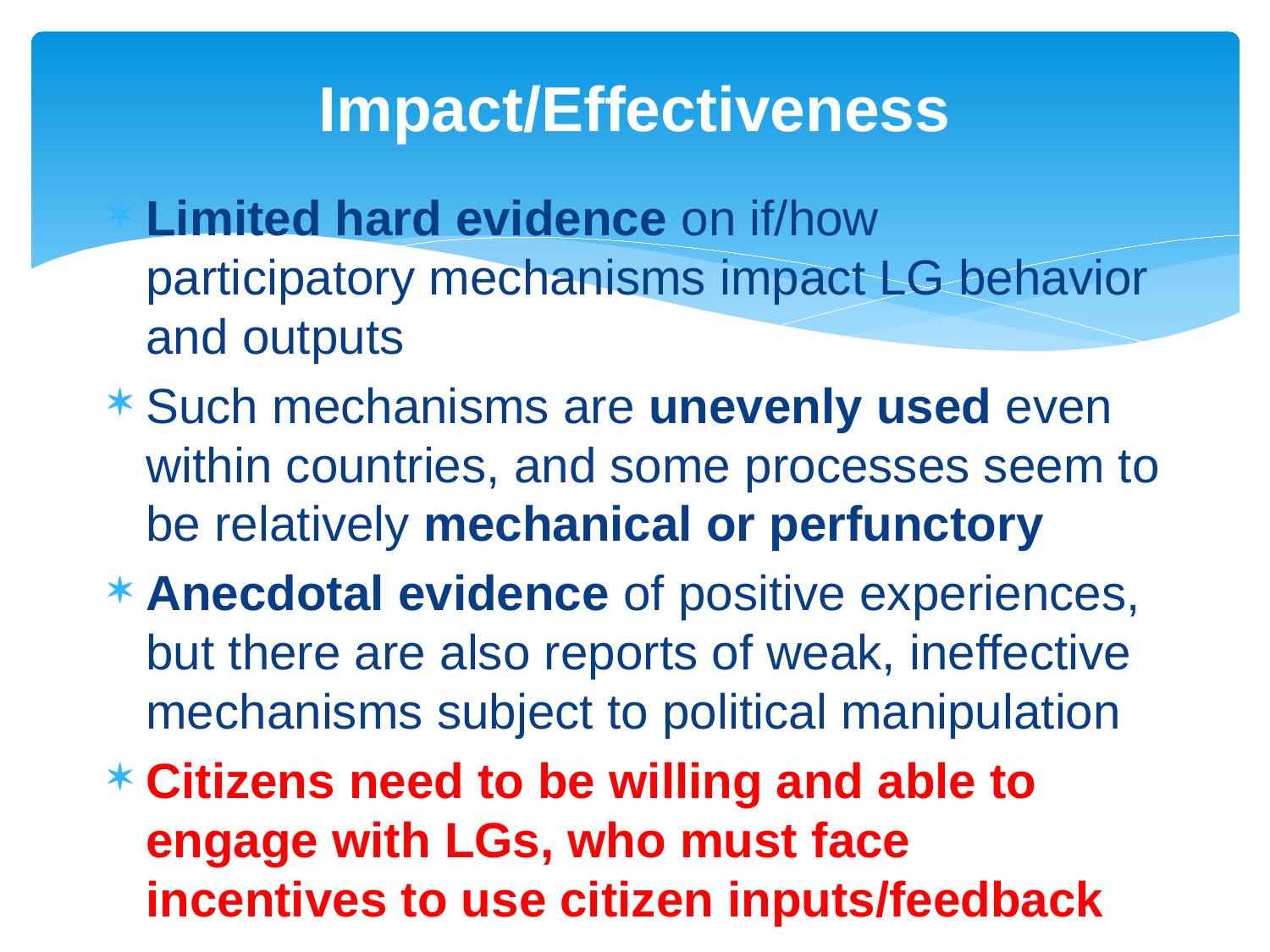

# Impact/Effectiveness
Limited hard evidence on if/how participatory mechanisms impact LG behavior and outputs
Such mechanisms are unevenly used even within countries, and some processes seem to be relatively mechanical or perfunctory
Anecdotal evidence of positive experiences, but there are also reports of weak, ineffective mechanisms subject to political manipulation
Citizens need to be willing and able to engage with LGs, who must face incentives to use citizen inputs/feedback